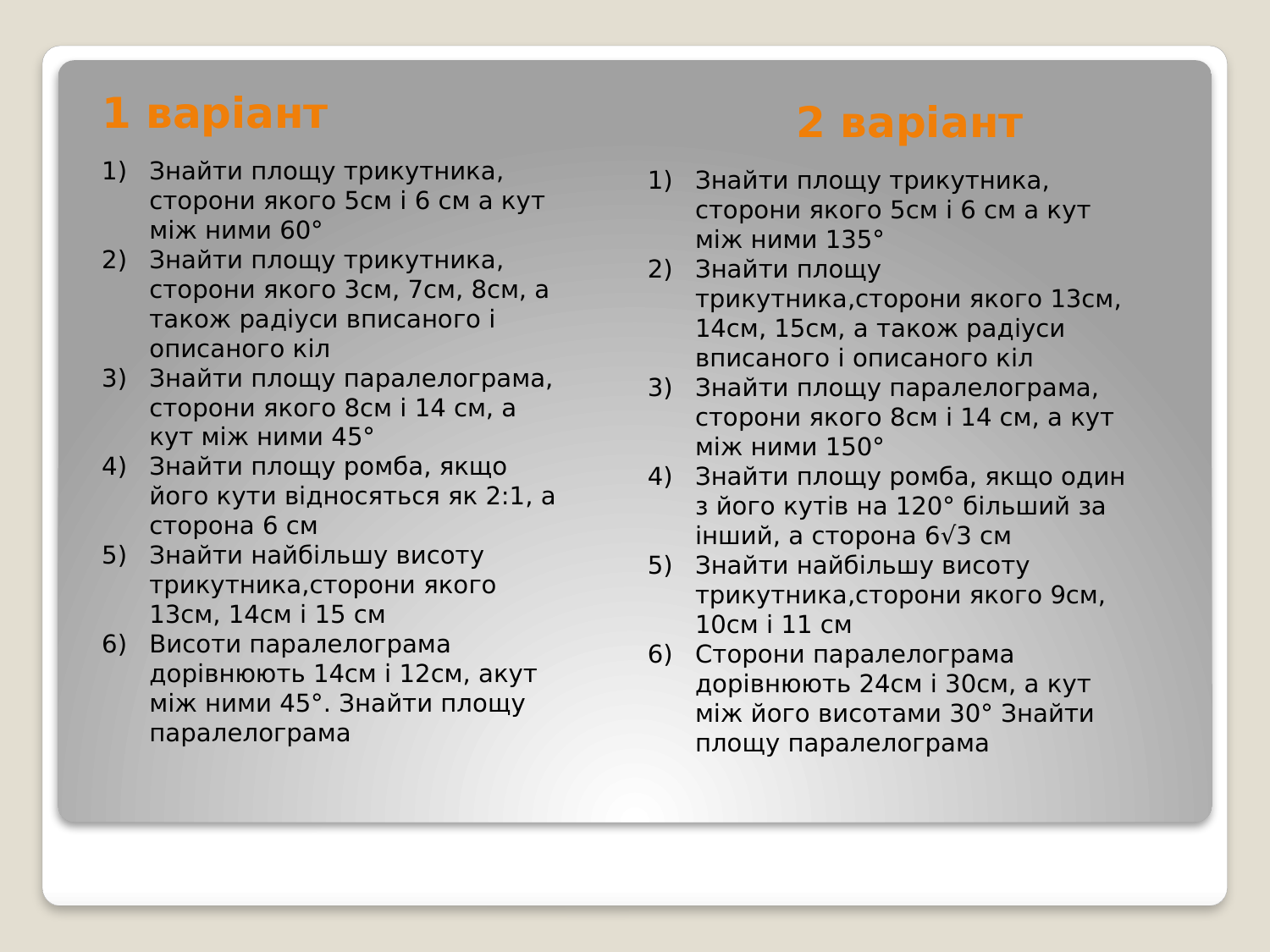

1 варіант
2 варіант
Знайти площу трикутника, сторони якого 5см і 6 см а кут між ними 60°
Знайти площу трикутника, сторони якого 3см, 7см, 8см, а також радіуси вписаного і описаного кіл
Знайти площу паралелограма, сторони якого 8см і 14 см, а кут між ними 45°
Знайти площу ромба, якщо його кути відносяться як 2:1, а сторона 6 см
Знайти найбільшу висоту трикутника,сторони якого 13см, 14см і 15 см
Висоти паралелограма дорівнюють 14см і 12см, акут між ними 45°. Знайти площу паралелограма
Знайти площу трикутника, сторони якого 5см і 6 см а кут між ними 135°
Знайти площу трикутника,сторони якого 13см, 14см, 15см, а також радіуси вписаного і описаного кіл
Знайти площу паралелограма, сторони якого 8см і 14 см, а кут між ними 150°
Знайти площу ромба, якщо один з його кутів на 120° більший за інший, а сторона 6√3 см
Знайти найбільшу висоту трикутника,сторони якого 9см, 10см і 11 см
Сторони паралелограма дорівнюють 24см і 30см, а кут між його висотами 30° Знайти площу паралелограма